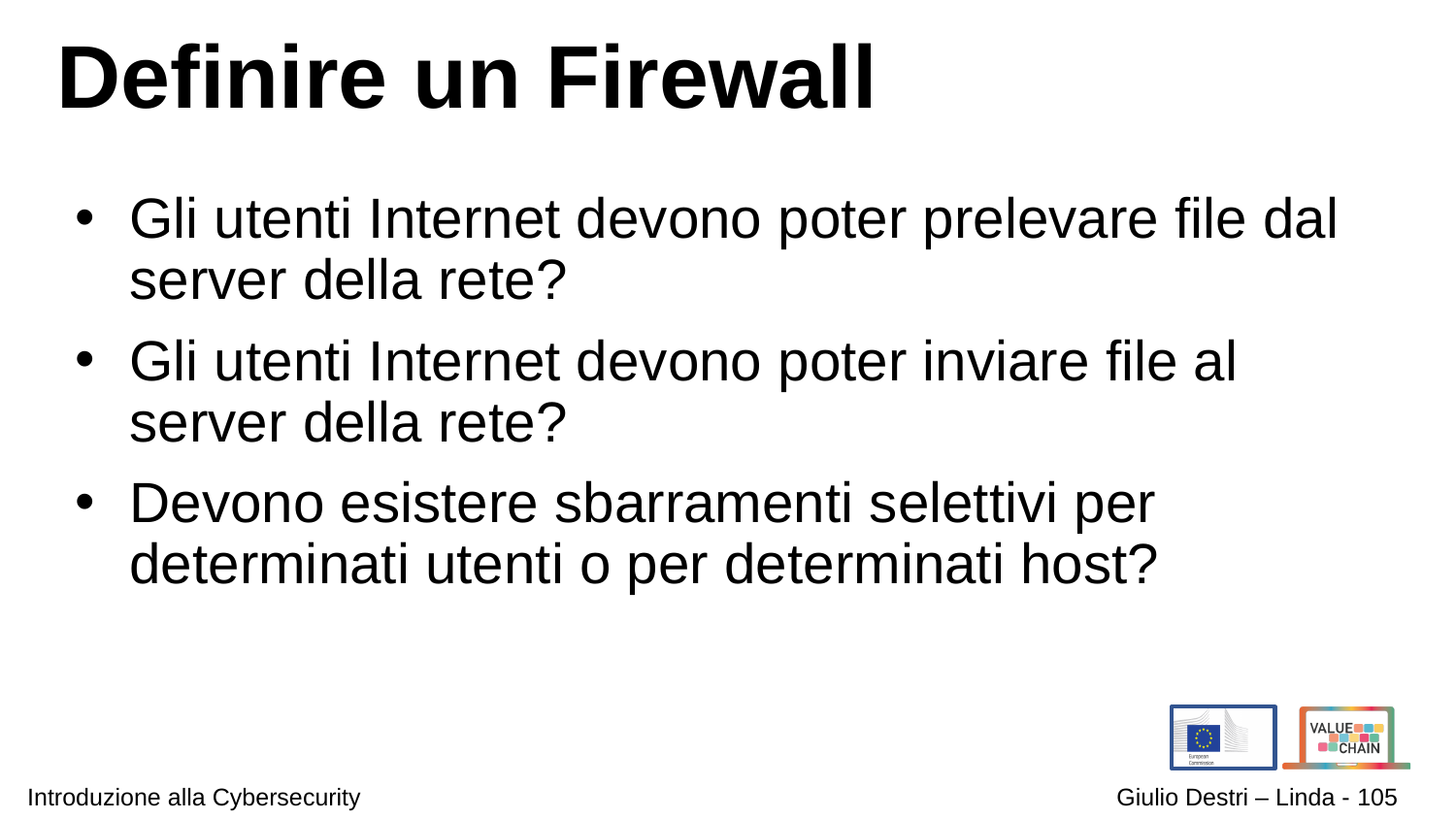

# Definire un Firewall
Gli utenti Internet devono poter prelevare file dal server della rete?
Gli utenti Internet devono poter inviare file al server della rete?
Devono esistere sbarramenti selettivi per determinati utenti o per determinati host?